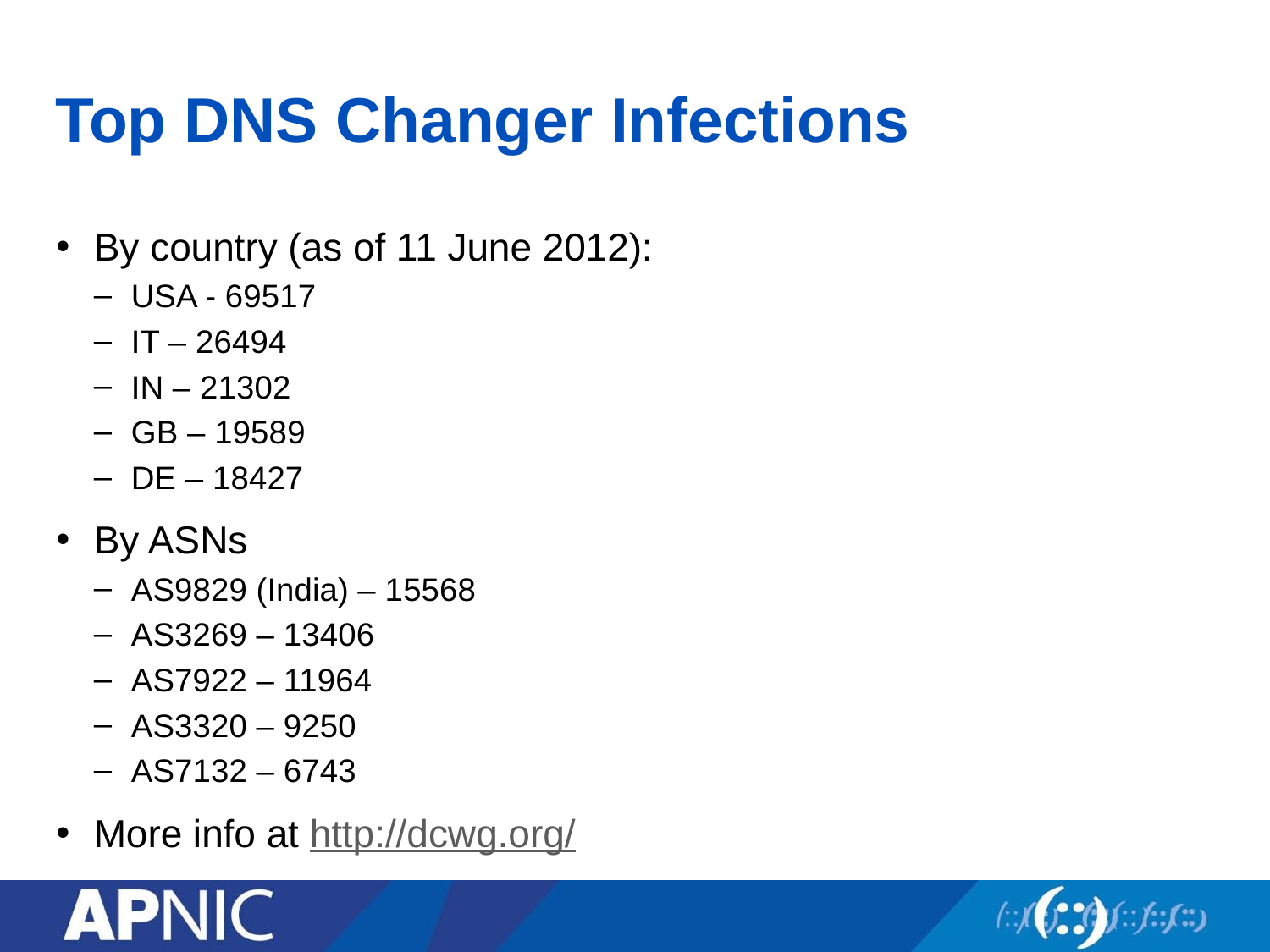

# Top DNS Changer Infections
By country (as of 11 June 2012):
USA - 69517
IT – 26494
IN – 21302
GB – 19589
DE – 18427
By ASNs
AS9829 (India) – 15568
AS3269 – 13406
AS7922 – 11964
AS3320 – 9250
AS7132 – 6743
More info at http://dcwg.org/